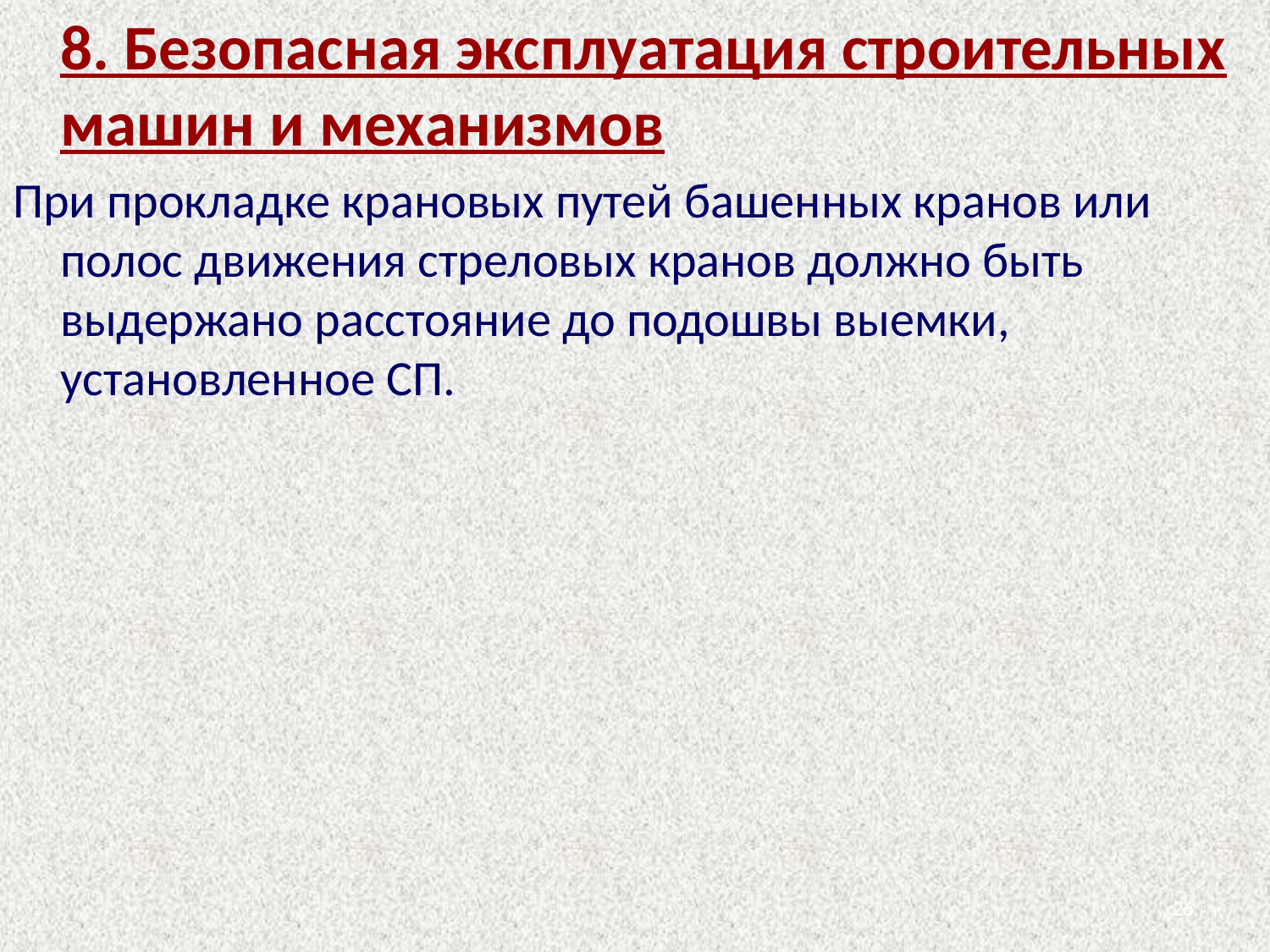

8. Безопасная эксплуатация строительных машин и механизмов
При прокладке крановых путей башенных кранов или полос движения стреловых кранов должно быть выдержано расстояние до подошвы выемки, установленное СП.

26